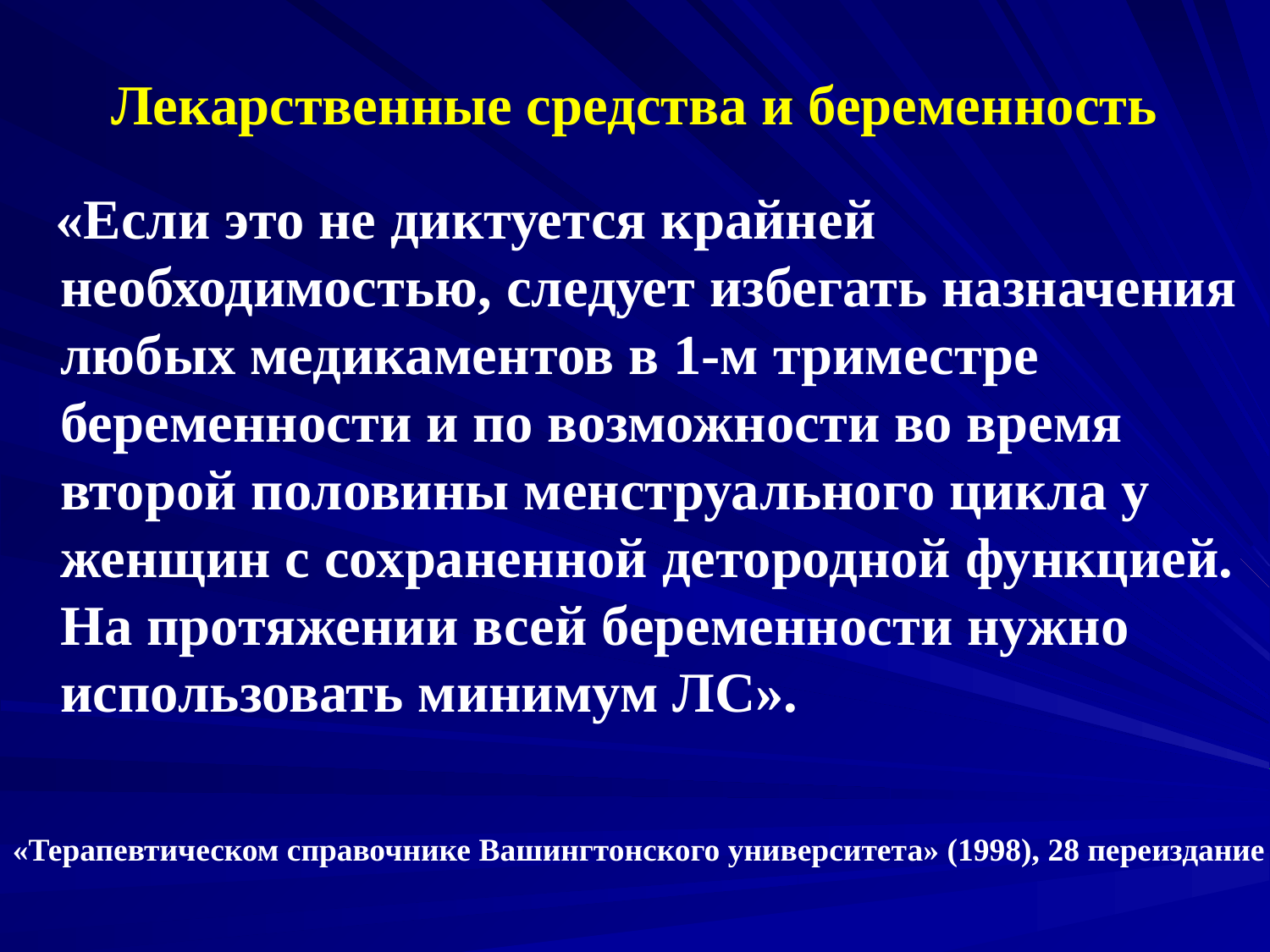

# Лекарственные средства и беременность
   «Если это не диктуется крайней необходимостью, следует избегать назначения любых медикаментов в 1-м триместре беременности и по возможности во время второй половины менструального цикла у женщин с сохраненной детородной функцией. На протяжении всей беременности нужно использовать минимум ЛС».

«Терапевтическом справочнике Вашингтонского университета» (1998), 28 переиздание